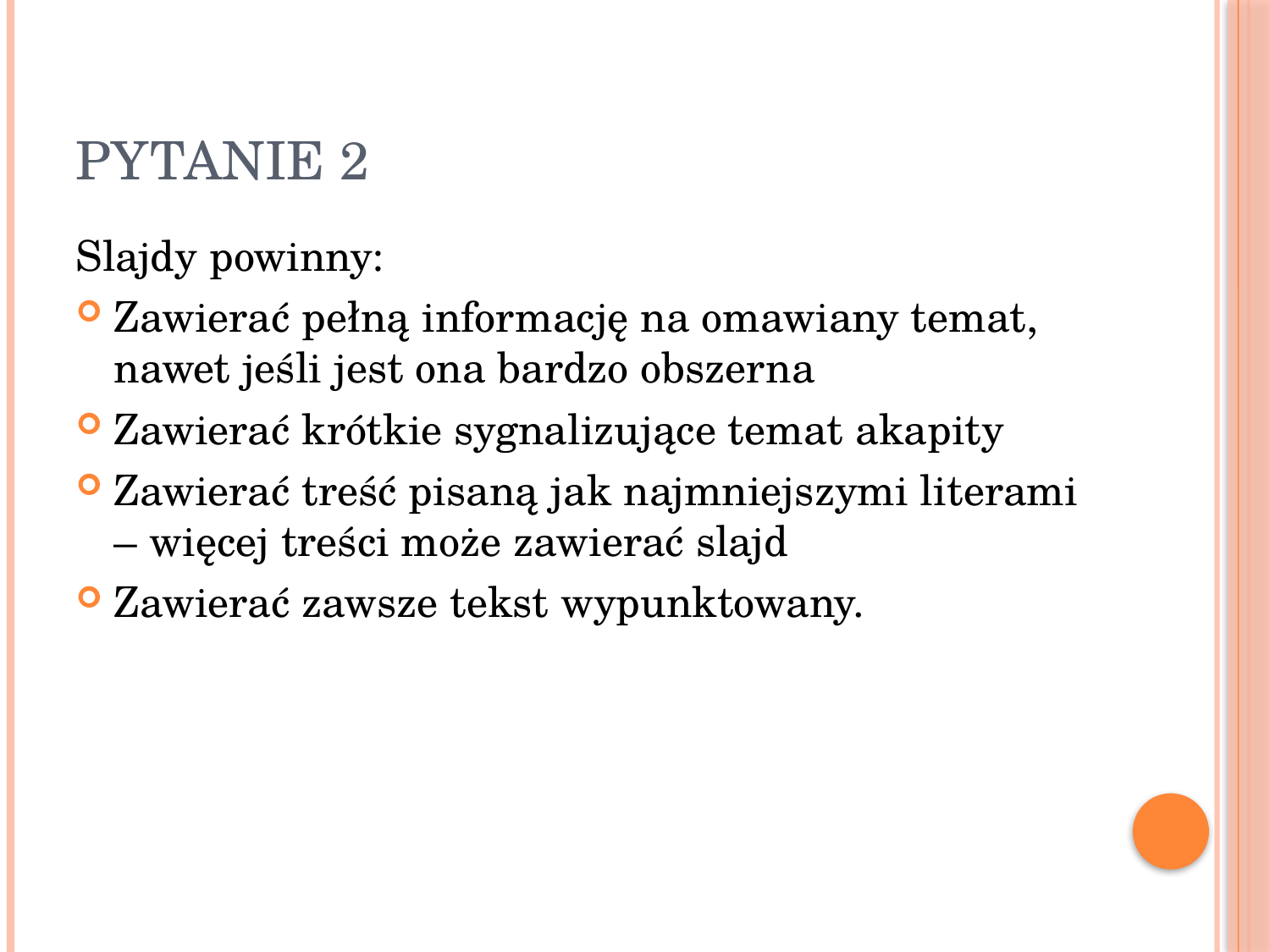

# Pytanie 2
Slajdy powinny:
Zawierać pełną informację na omawiany temat, nawet jeśli jest ona bardzo obszerna
Zawierać krótkie sygnalizujące temat akapity
Zawierać treść pisaną jak najmniejszymi literami – więcej treści może zawierać slajd
Zawierać zawsze tekst wypunktowany.